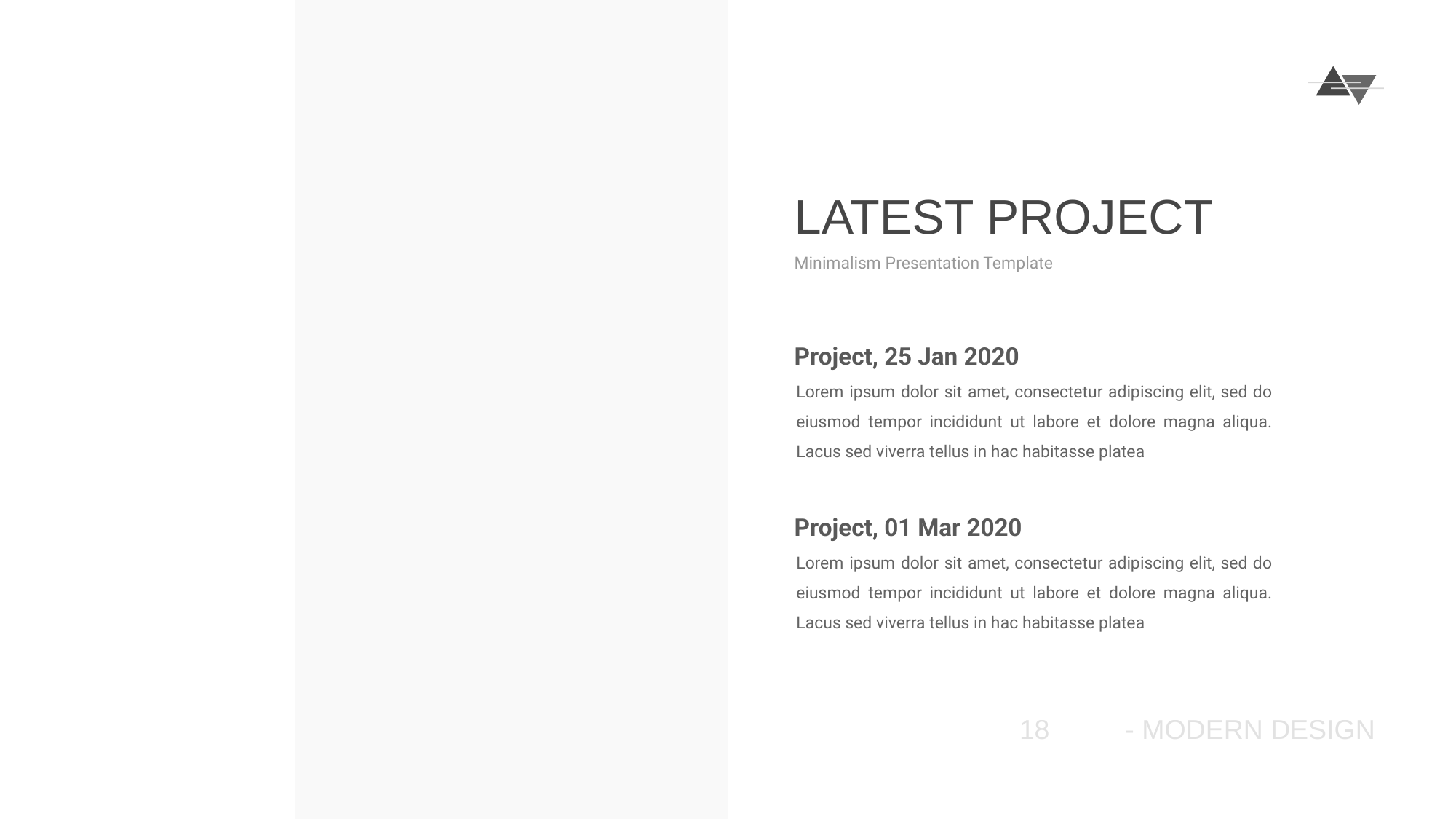

LATEST PROJECT
Minimalism Presentation Template
Project, 25 Jan 2020
Lorem ipsum dolor sit amet, consectetur adipiscing elit, sed do eiusmod tempor incididunt ut labore et dolore magna aliqua. Lacus sed viverra tellus in hac habitasse platea
Project, 01 Mar 2020
Lorem ipsum dolor sit amet, consectetur adipiscing elit, sed do eiusmod tempor incididunt ut labore et dolore magna aliqua. Lacus sed viverra tellus in hac habitasse platea
18
- MODERN DESIGN